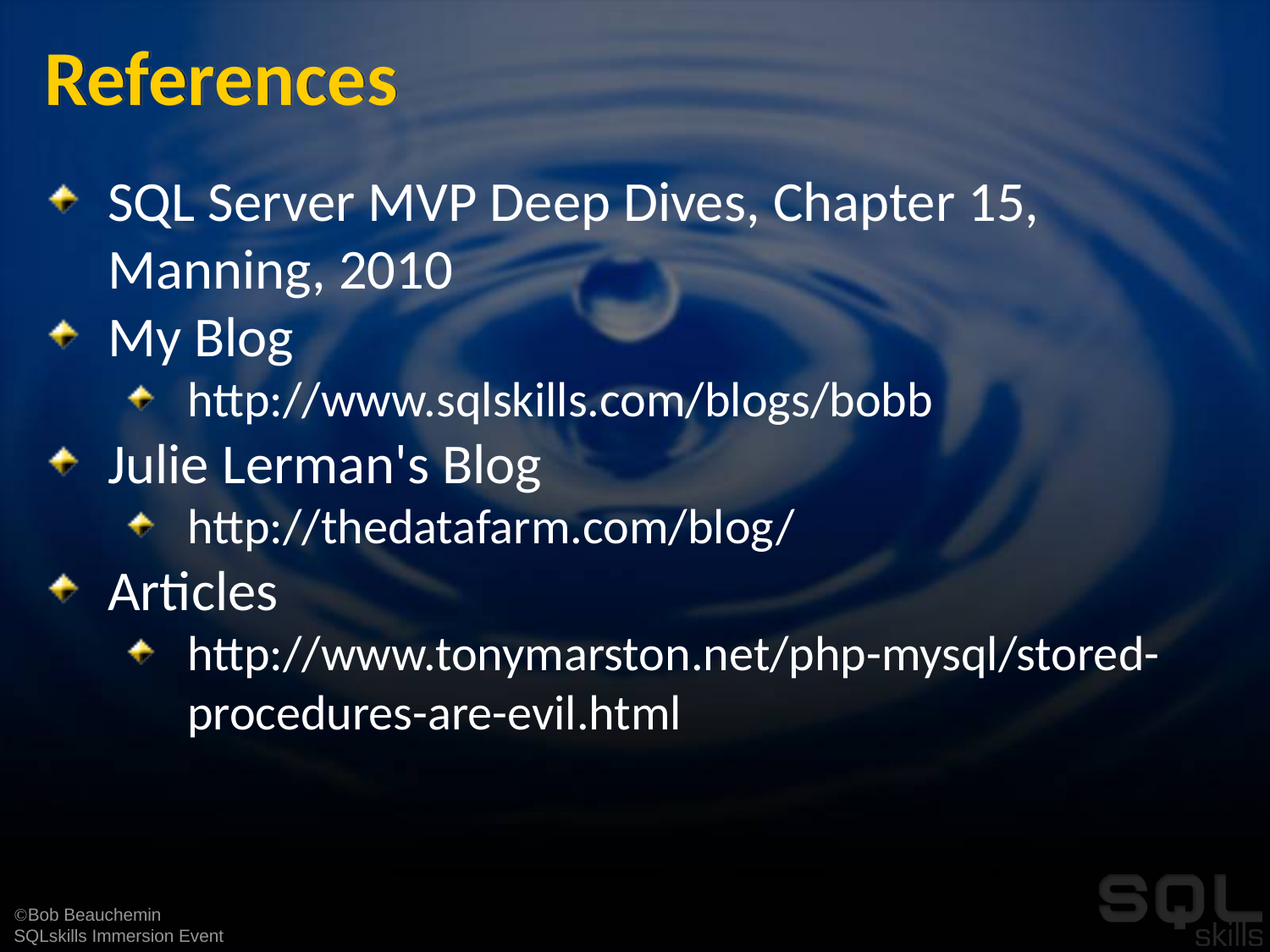

# References
SQL Server MVP Deep Dives, Chapter 15, Manning, 2010
My Blog
http://www.sqlskills.com/blogs/bobb
Julie Lerman's Blog
http://thedatafarm.com/blog/
Articles
http://www.tonymarston.net/php-mysql/stored-procedures-are-evil.html